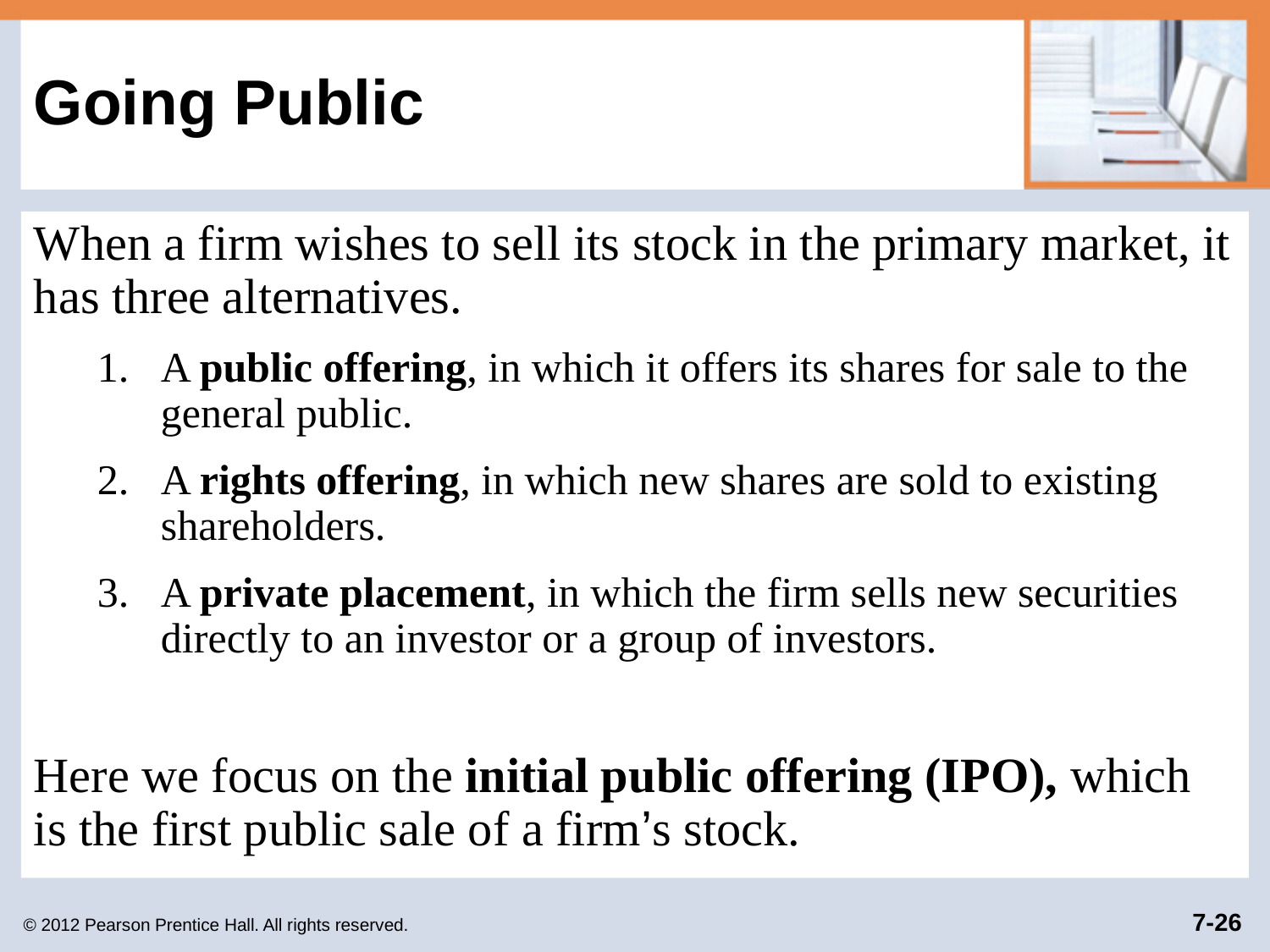

# Going Public
When a firm wishes to sell its stock in the primary market, it has three alternatives.
A public offering, in which it offers its shares for sale to the general public.
A rights offering, in which new shares are sold to existing shareholders.
A private placement, in which the firm sells new securities directly to an investor or a group of investors.

Here we focus on the initial public offering (IPO), which is the first public sale of a firm’s stock.
© 2012 Pearson Prentice Hall. All rights reserved.
7-26